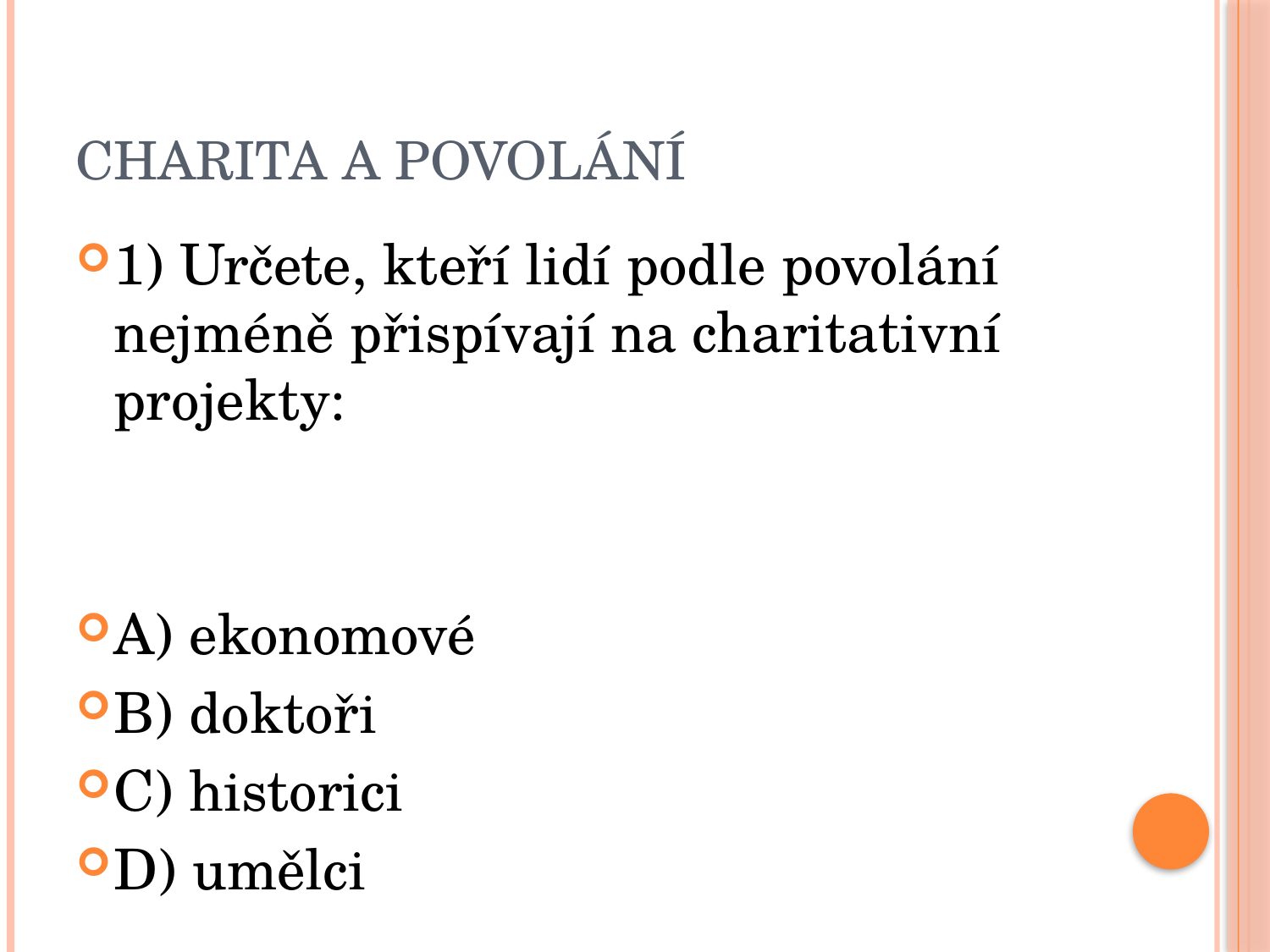

# Charita a povolání
1) Určete, kteří lidí podle povolání nejméně přispívají na charitativní projekty:

A) ekonomové
B) doktoři
C) historici
D) umělci